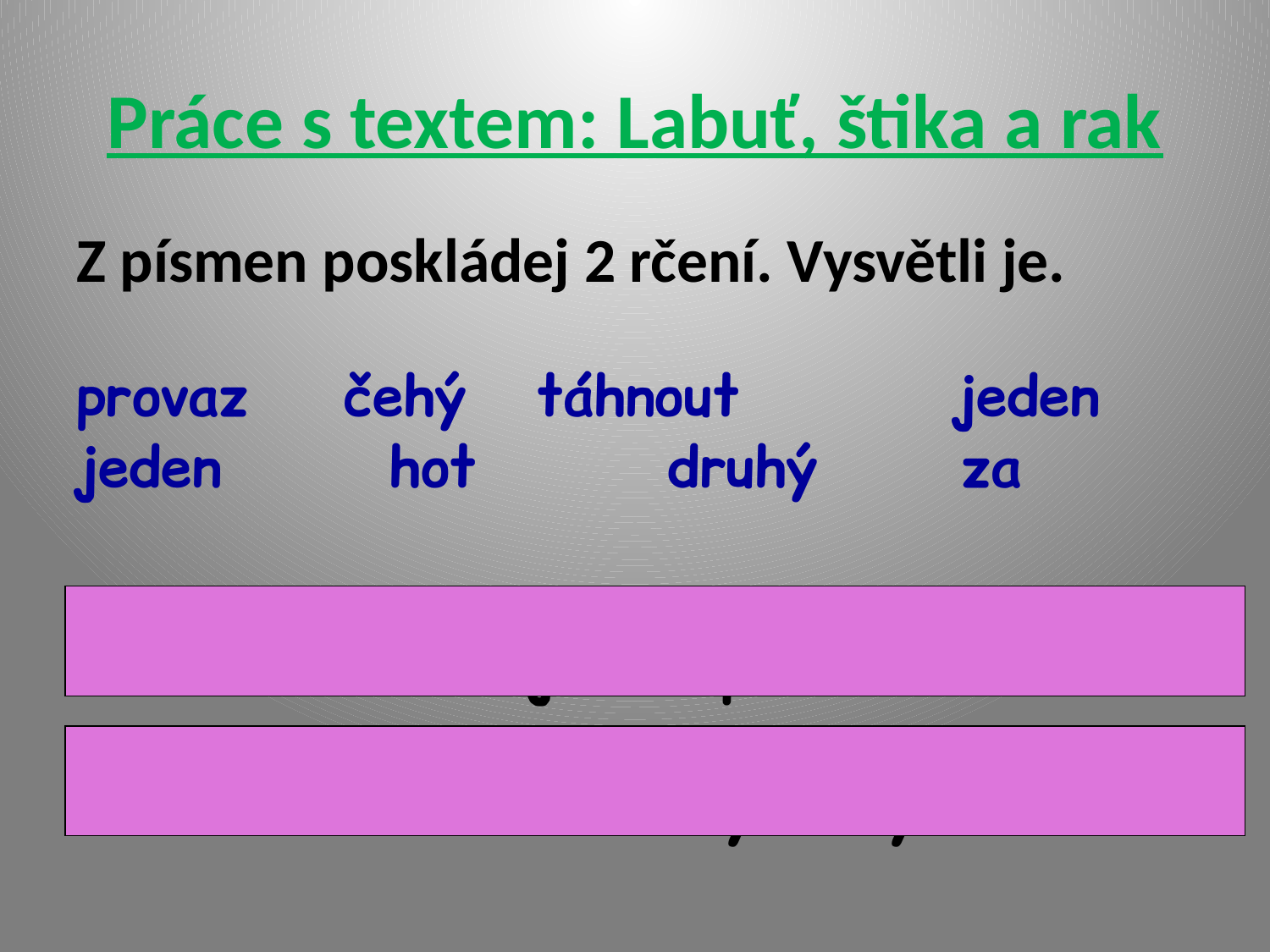

# Práce s textem: Labuť, štika a rak
Z písmen poskládej 2 rčení. Vysvětli je.

provaz    čehý   táhnout         jeden
jeden       hot        druhý      za

1. Táhnout za jeden provaz.

2.  Jeden hot a druhý čehý.